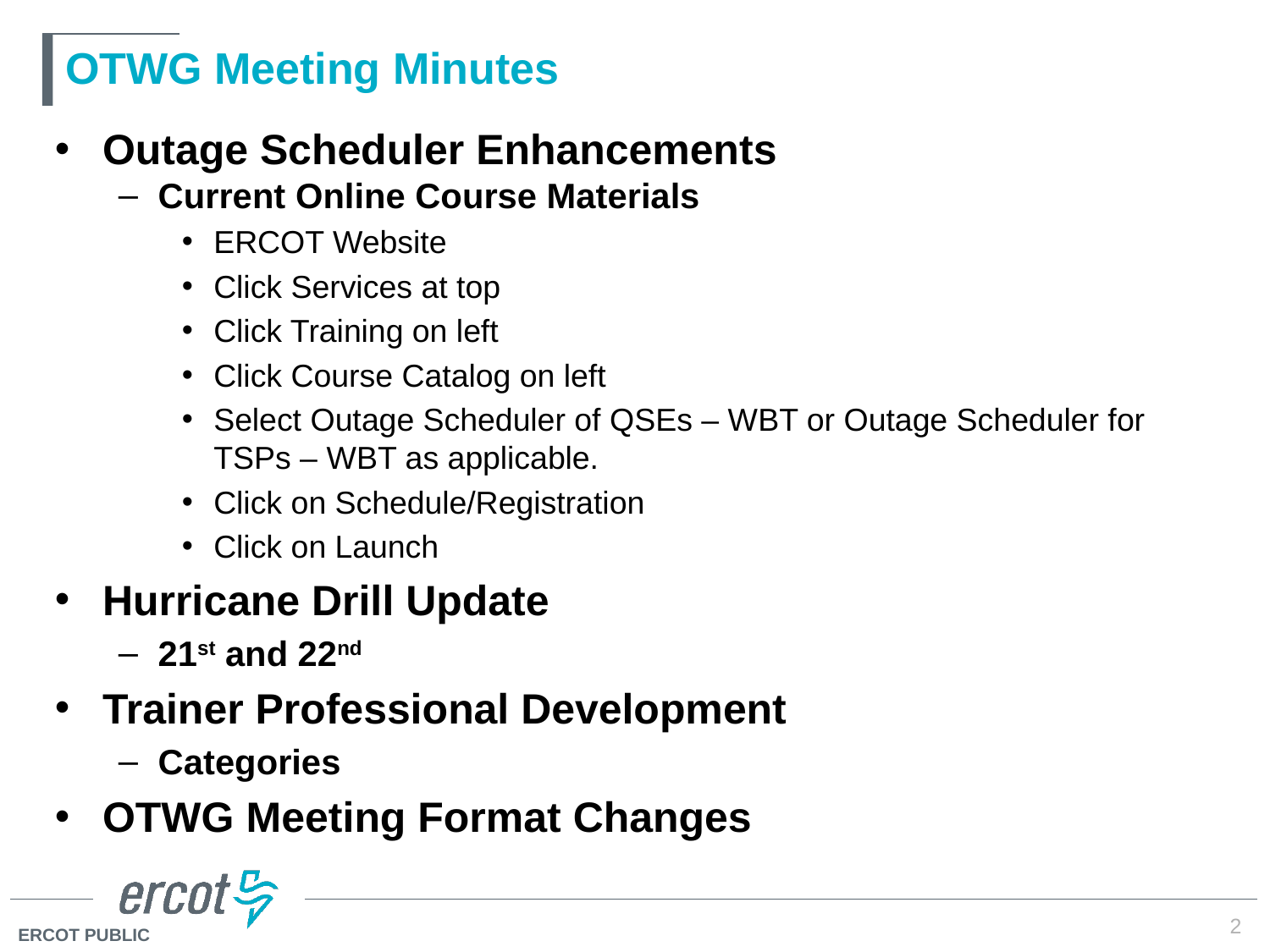

# OTWG Meeting Minutes
Outage Scheduler Enhancements
Current Online Course Materials
ERCOT Website
Click Services at top
Click Training on left
Click Course Catalog on left
Select Outage Scheduler of QSEs – WBT or Outage Scheduler for TSPs – WBT as applicable.
Click on Schedule/Registration
Click on Launch
Hurricane Drill Update
21st and 22nd
Trainer Professional Development
Categories
OTWG Meeting Format Changes
2